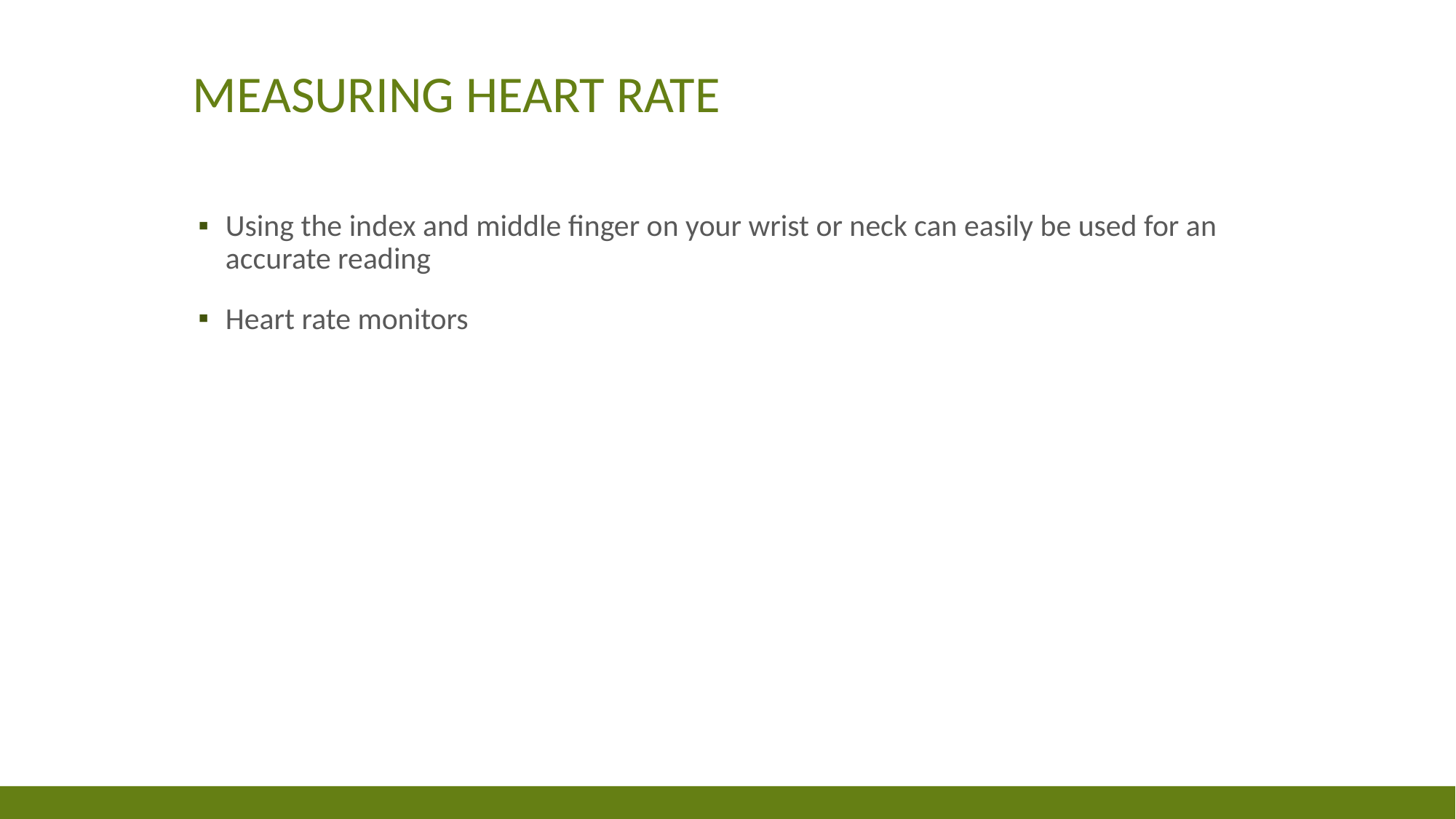

# Measuring Heart Rate
Using the index and middle finger on your wrist or neck can easily be used for an accurate reading
Heart rate monitors